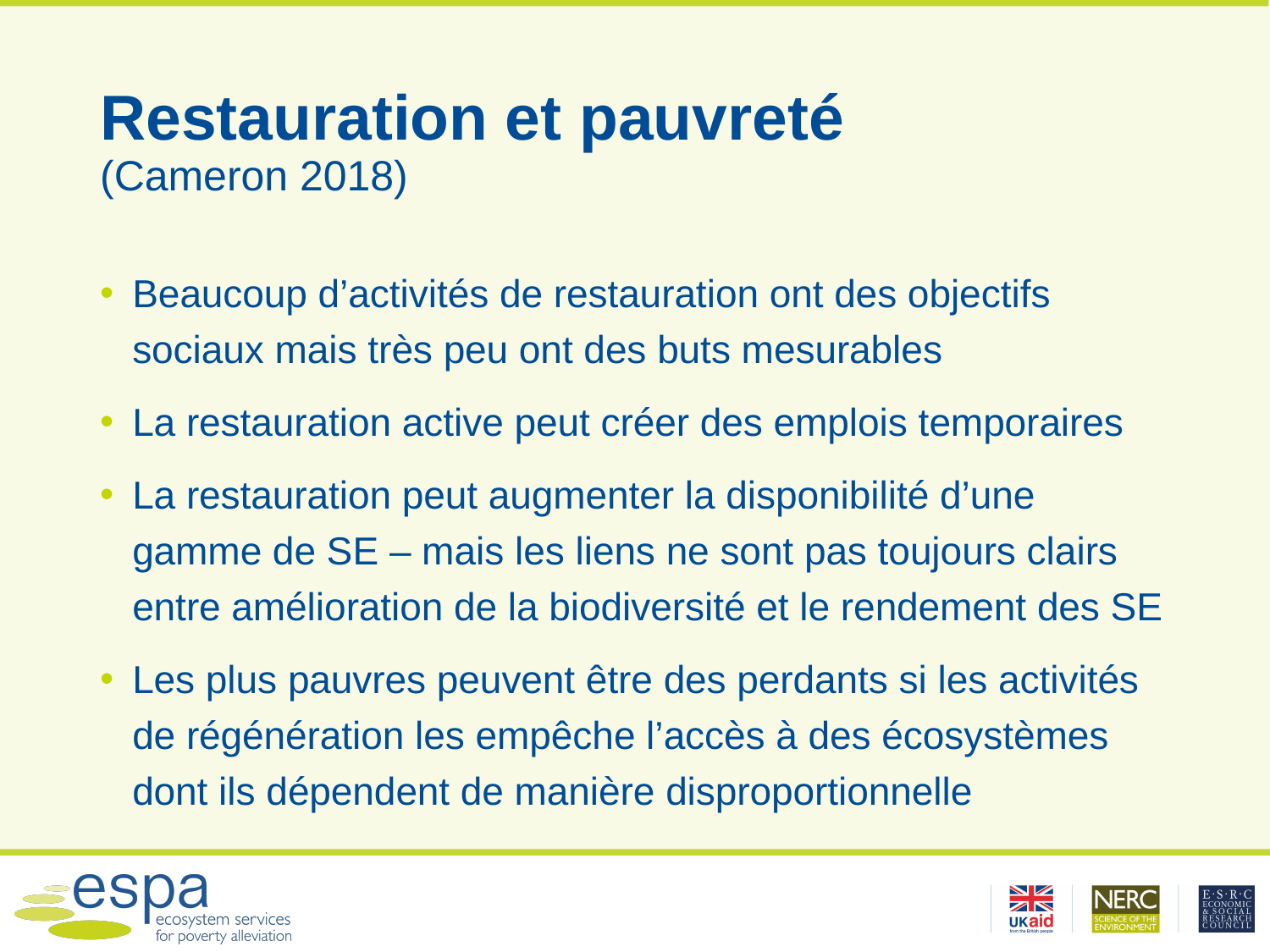

# Restauration et pauvreté (Cameron 2018)
Beaucoup d’activités de restauration ont des objectifs sociaux mais très peu ont des buts mesurables
La restauration active peut créer des emplois temporaires
La restauration peut augmenter la disponibilité d’une gamme de SE – mais les liens ne sont pas toujours clairs entre amélioration de la biodiversité et le rendement des SE
Les plus pauvres peuvent être des perdants si les activités de régénération les empêche l’accès à des écosystèmes dont ils dépendent de manière disproportionnelle